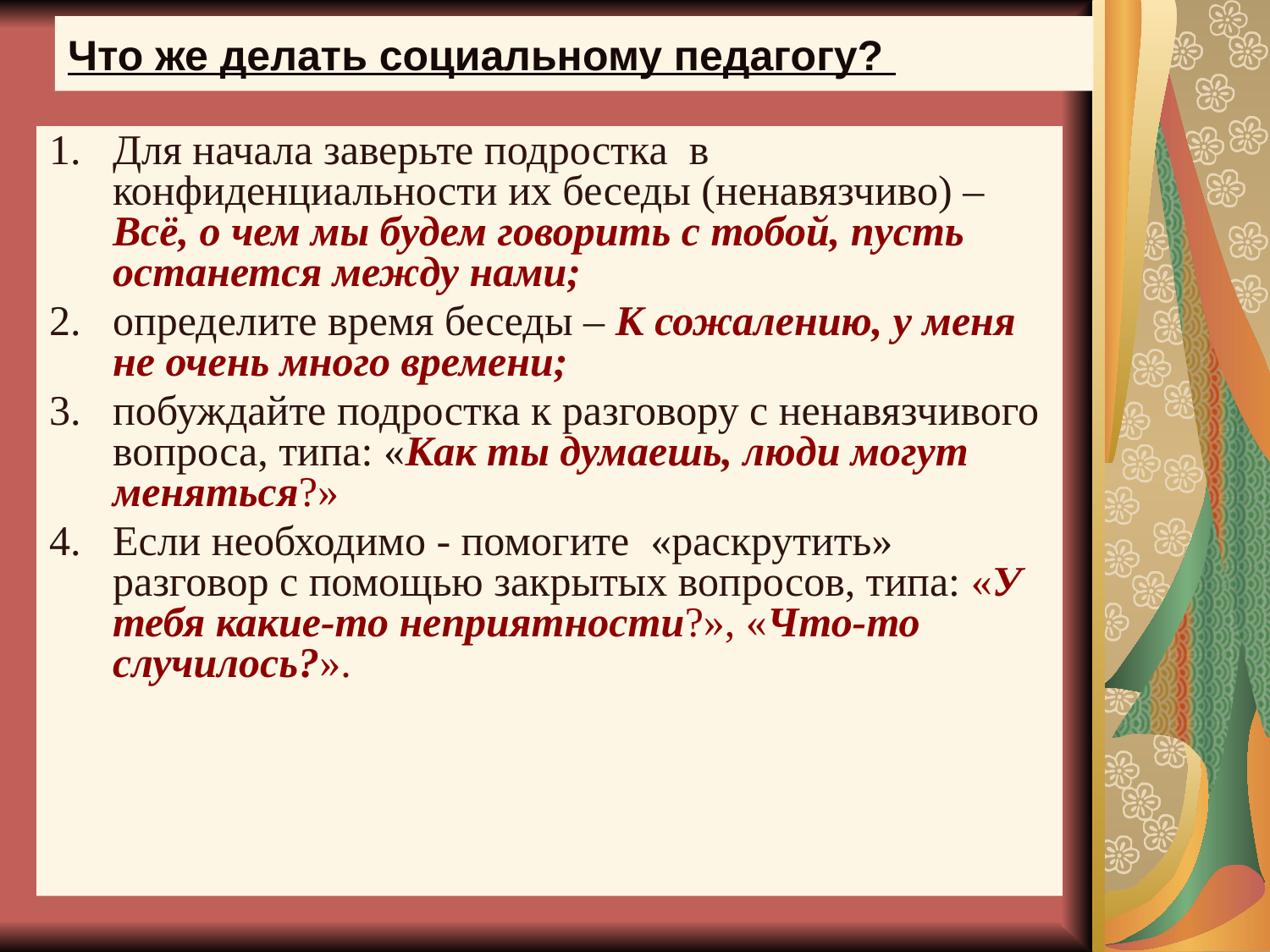

# Что же делать социальному педагогу?
Для начала заверьте подростка  в конфиденциальности их беседы (ненавязчиво) – Всё, о чем мы будем говорить с тобой, пусть останется между нами;
определите время беседы – К сожалению, у меня не очень много времени;
побуждайте подростка к разговору с ненавязчивого вопроса, типа: «Как ты думаешь, люди могут меняться?»
Если необходимо - помогите  «раскрутить» разговор с помощью закрытых вопросов, типа: «У тебя какие-то неприятности?», «Что-то случилось?».